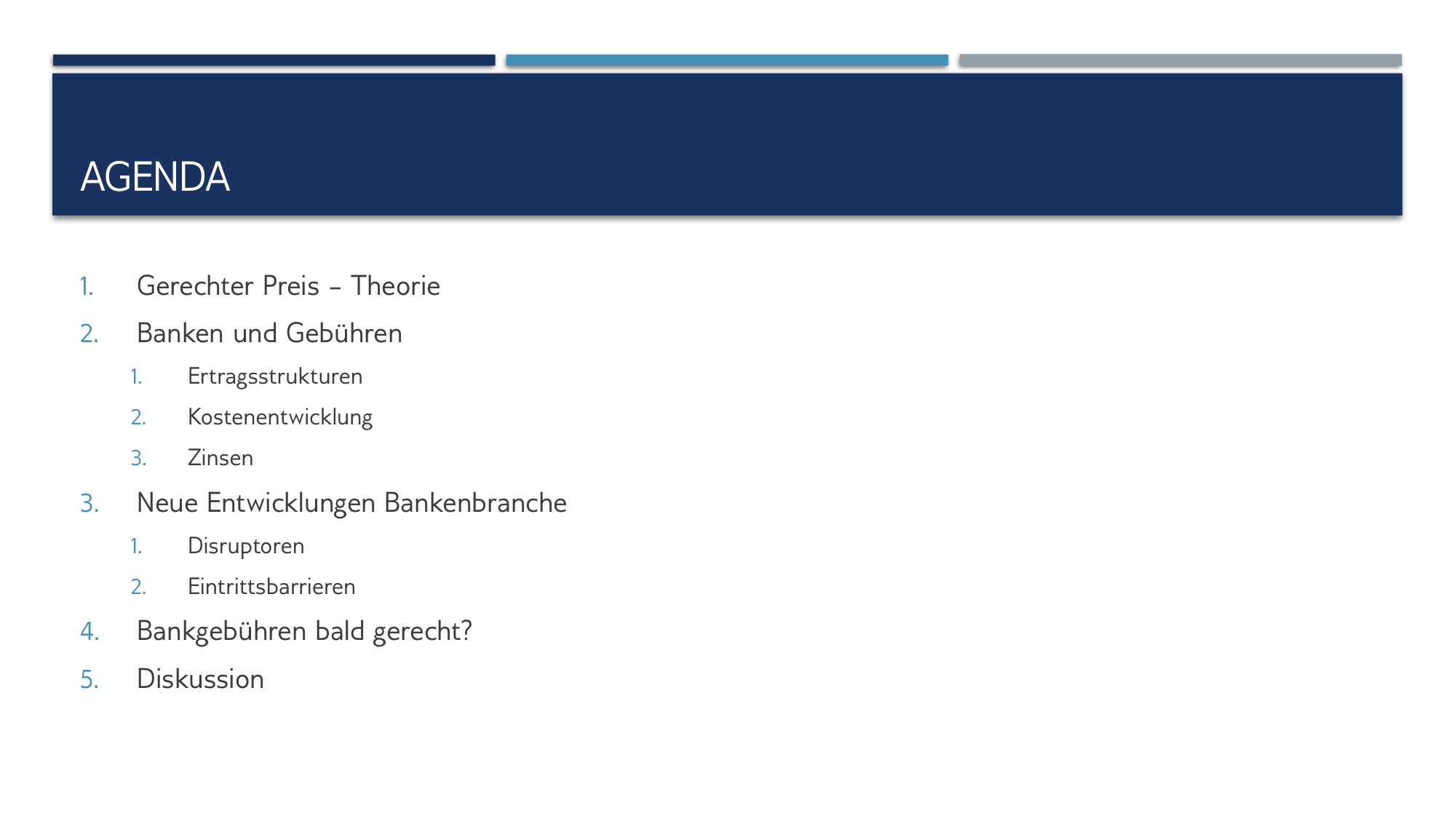

# Agenda
Gerechter Preis – Theorie
Banken und Gebühren
Ertragsstrukturen
Kostenentwicklung
Zinsen
Neue Entwicklungen Bankenbranche
Disruptoren
Eintrittsbarrieren
Bankgebühren bald gerecht?
Diskussion